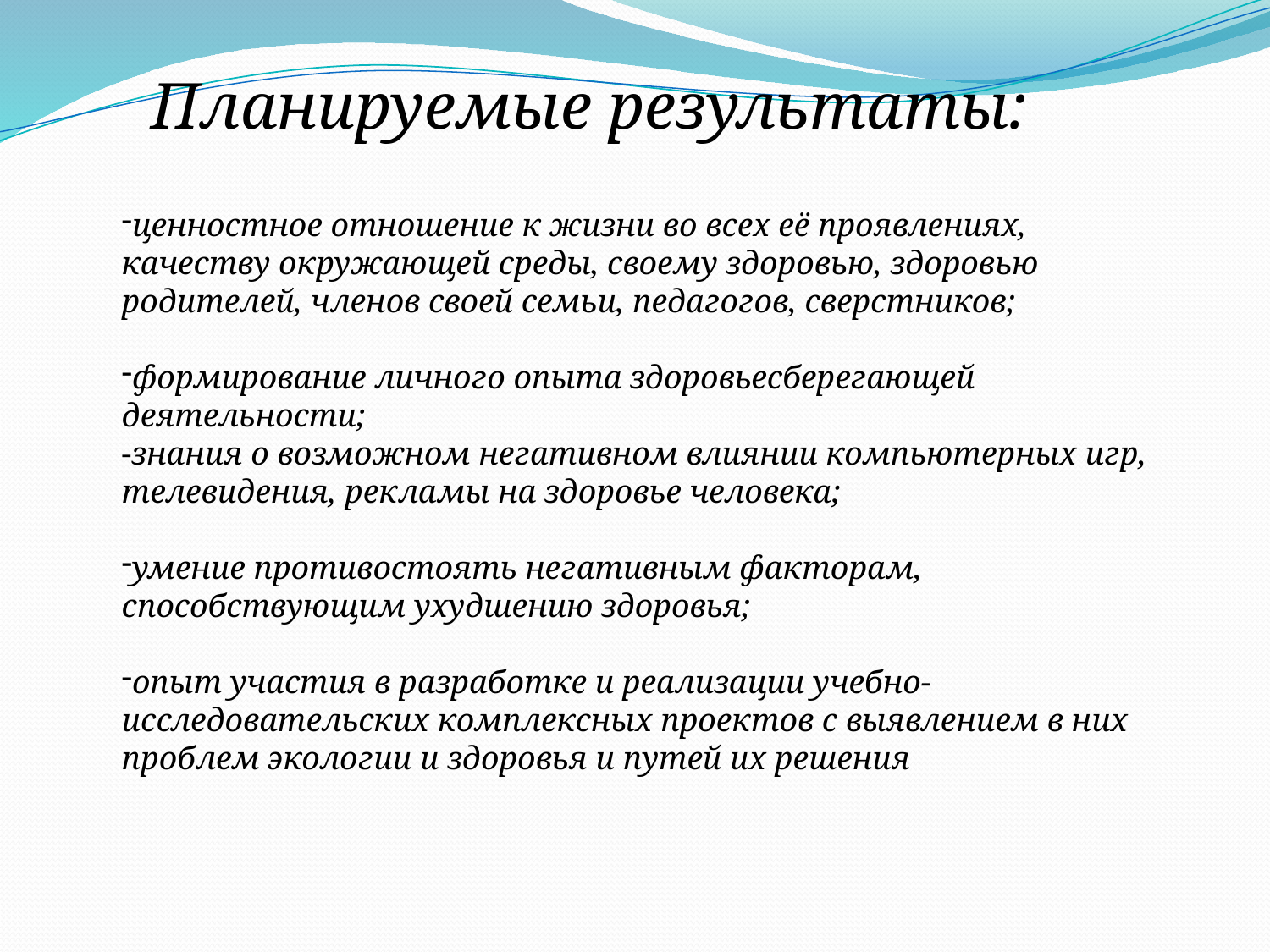

Планируемые результаты:
ценностное отношение к жизни во всех её проявлениях, качеству окружающей среды, своему здоровью, здоровью родителей, членов своей семьи, педагогов, сверстников;

формирование личного опыта здоровьесберегающей деятельности;
-знания о возможном негативном влиянии компьютерных игр, телевидения, рекламы на здоровье человека;

умение противостоять негативным факторам, способствующим ухудшению здоровья;

опыт участия в разработке и реализации учебно-исследовательских комплексных проектов с выявлением в них проблем экологии и здоровья и путей их решения